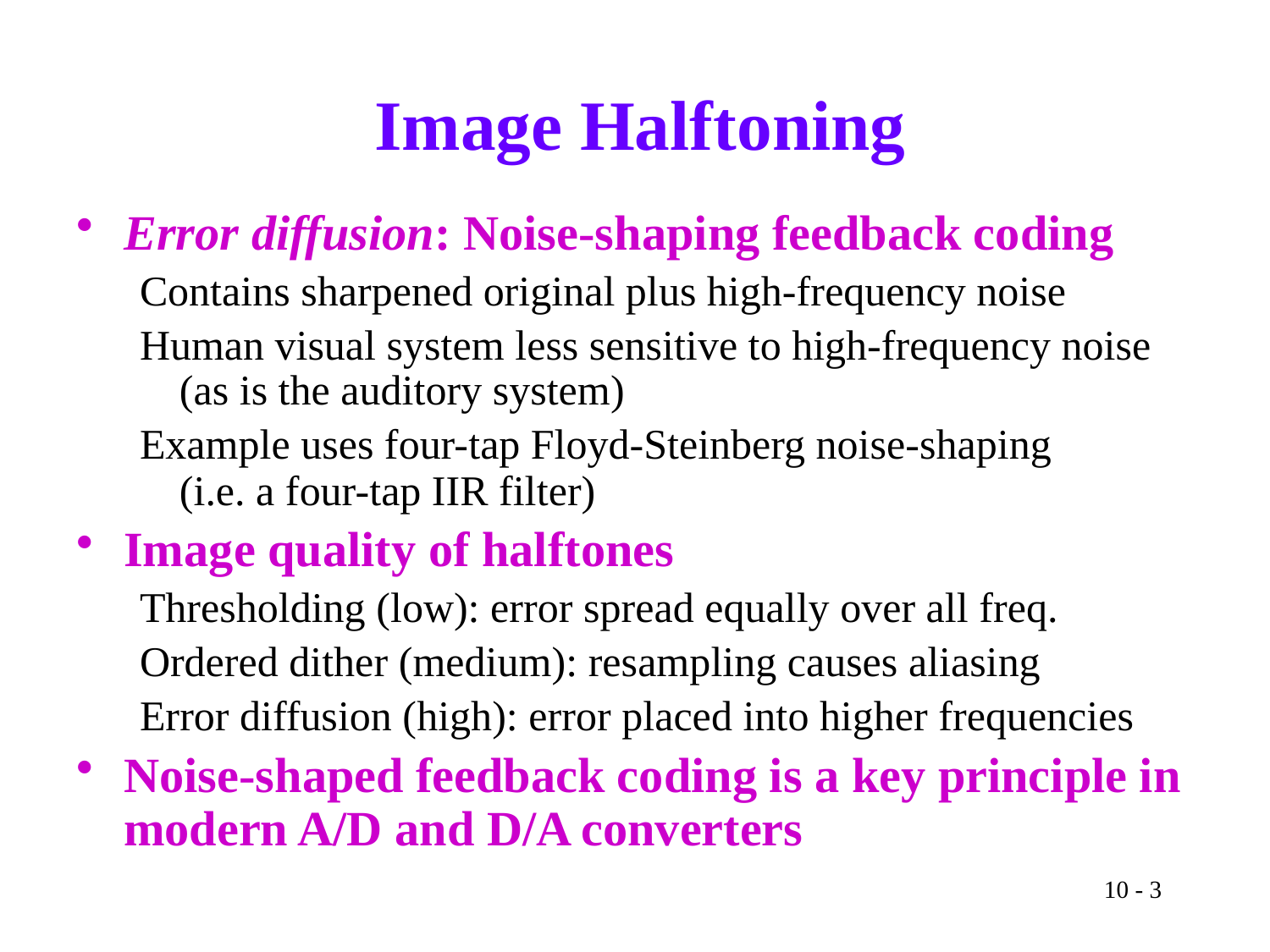

# Image Halftoning
Error diffusion: Noise-shaping feedback coding
Contains sharpened original plus high-frequency noise
Human visual system less sensitive to high-frequency noise (as is the auditory system)
Example uses four-tap Floyd-Steinberg noise-shaping
(i.e. a four-tap IIR filter)
Image quality of halftones
Thresholding (low): error spread equally over all freq.
Ordered dither (medium): resampling causes aliasing
Error diffusion (high): error placed into higher frequencies
Noise-shaped feedback coding is a key principle in modern A/D and D/A converters
10 - 3